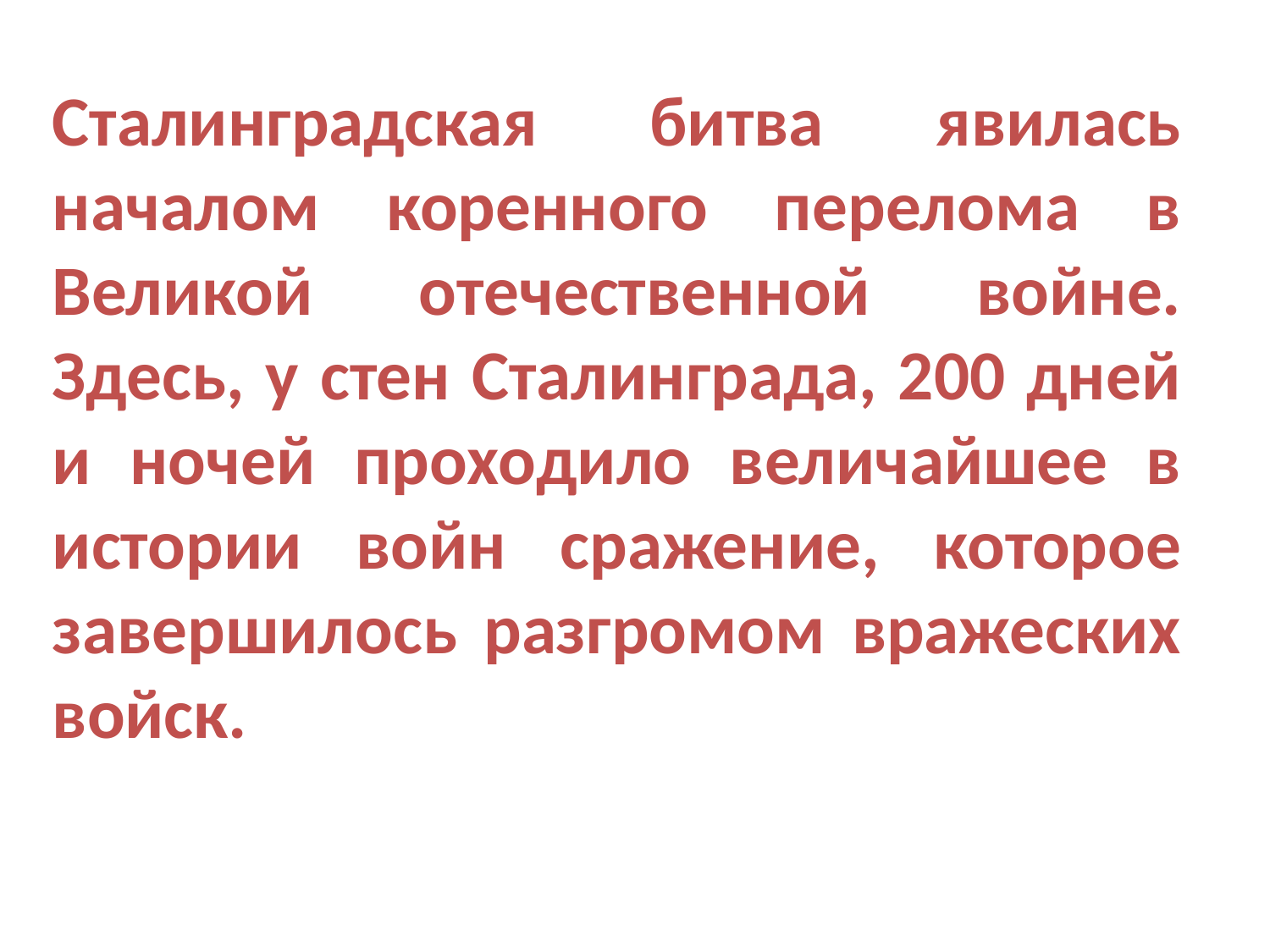

Сталинградская битва явилась началом коренного перелома в Великой отечественной войне. Здесь, у стен Сталинграда, 200 дней и ночей проходило величайшее в истории войн сражение, которое завершилось разгромом вражеских войск.